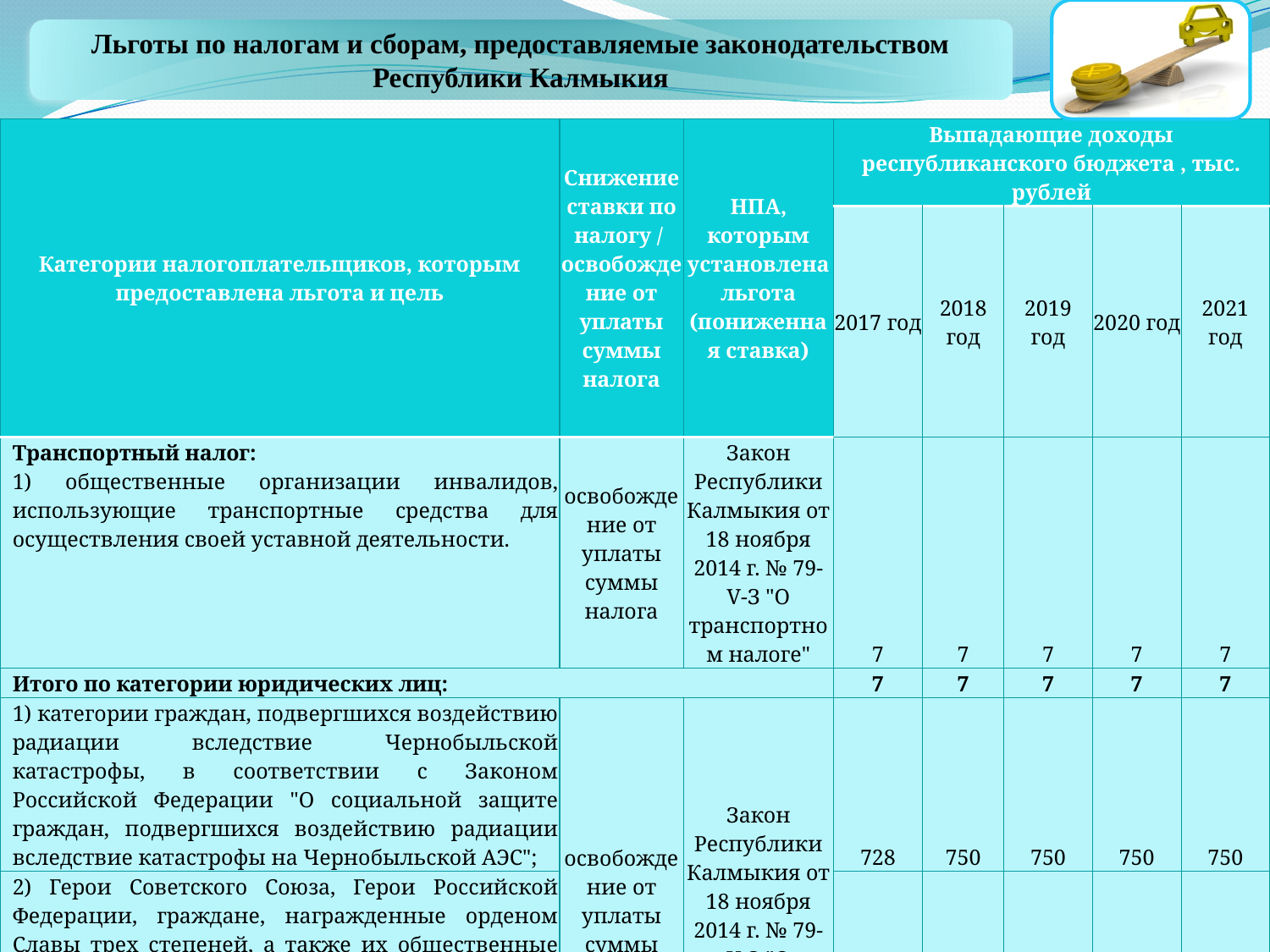

Льготы по налогам и сборам, предоставляемые законодательством Республики Калмыкия
| Категории налогоплательщиков, которым предоставлена льгота и цель | Снижение ставки по налогу / освобождение от уплаты суммы налога | НПА, которым установлена льгота (пониженная ставка) | Выпадающие доходы республиканского бюджета , тыс. рублей |  |  |  |  |
| --- | --- | --- | --- | --- | --- | --- | --- |
|  |  |  | 2017 год | 2018 год | 2019 год | 2020 год | 2021 год |
| Транспортный налог: 1) общественные организации инвалидов, использующие транспортные средства для осуществления своей уставной деятельности. | освобождение от уплаты суммы налога | Закон Республики Калмыкия от 18 ноября 2014 г. № 79-V-З "О транспортном налоге" | 7 | 7 | 7 | 7 | 7 |
| Итого по категории юридических лиц: |  |  | 7 | 7 | 7 | 7 | 7 |
| 1) категории граждан, подвергшихся воздействию радиации вследствие Чернобыльской катастрофы, в соответствии с Законом Российской Федерации "О социальной защите граждан, подвергшихся воздействию радиации вследствие катастрофы на Чернобыльской АЭС"; | освобождение от уплаты суммы налога | Закон Республики Калмыкия от 18 ноября 2014 г. № 79-V-З "О транспортном налоге" | 728 | 750 | 750 | 750 | 750 |
| 2) Герои Советского Союза, Герои Российской Федерации, граждане, награжденные орденом Славы трех степеней, а также их общественные объединения (организации), использующие приобретаемые автотранспортные средства для выполнения своей уставной деятельности; |  |  | 5 | 5 | 5 | 5 | 5 |
| 3) инвалиды всех категорий, имеющие мотоколяски и автомобили с мощностью двигателя до 50 л.с. |  |  |  |  |  |  |  |
|  |  |  | 24 | 25 | 25 | 25 | 25 |
| Итого по категории физических лиц: |  |  | 757 | 780 | 780 | 780 | 780 |
| Итого по транспортному налогу |  |  | 764 | 787 | 787 | 787 | 787 |